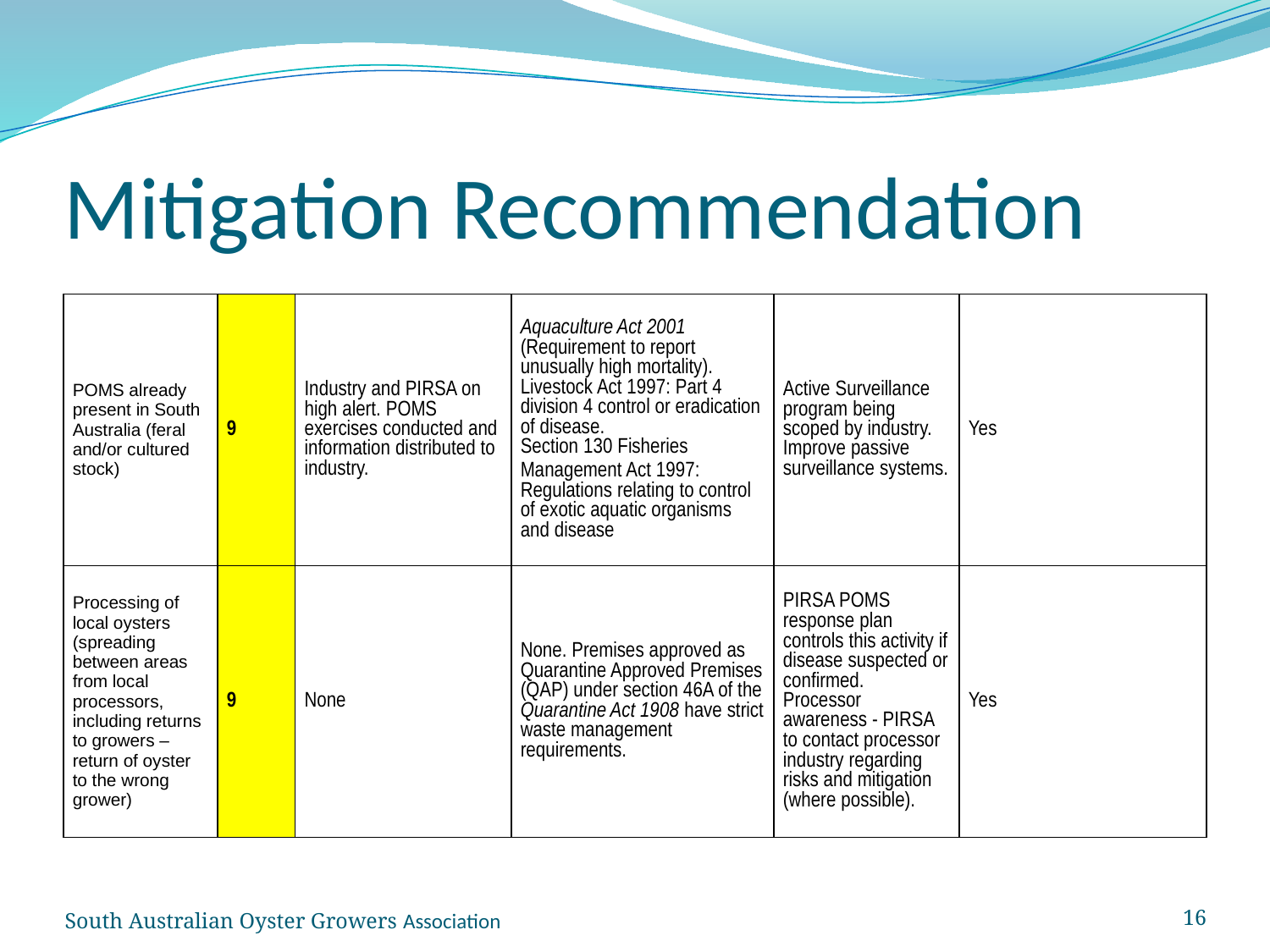

# Mitigation Recommendation
| POMS already present in South Australia (feral and/or cultured stock) | 9 | Industry and PIRSA on high alert. POMS exercises conducted and information distributed to industry. | Aquaculture Act 2001 (Requirement to report unusually high mortality). Livestock Act 1997: Part 4 division 4 control or eradication of disease. Section 130 Fisheries Management Act 1997: Regulations relating to control of exotic aquatic organisms and disease | Active Surveillance program being scoped by industry. Improve passive surveillance systems. | Yes |
| --- | --- | --- | --- | --- | --- |
| Processing of local oysters (spreading between areas from local processors, including returns to growers – return of oyster to the wrong grower) | 9 | None | None. Premises approved as Quarantine Approved Premises (QAP) under section 46A of the Quarantine Act 1908 have strict waste management requirements. | PIRSA POMS response plan controls this activity if disease suspected or confirmed. Processor awareness - PIRSA to contact processor industry regarding risks and mitigation (where possible). | Yes |
South Australian Oyster Growers Association
16